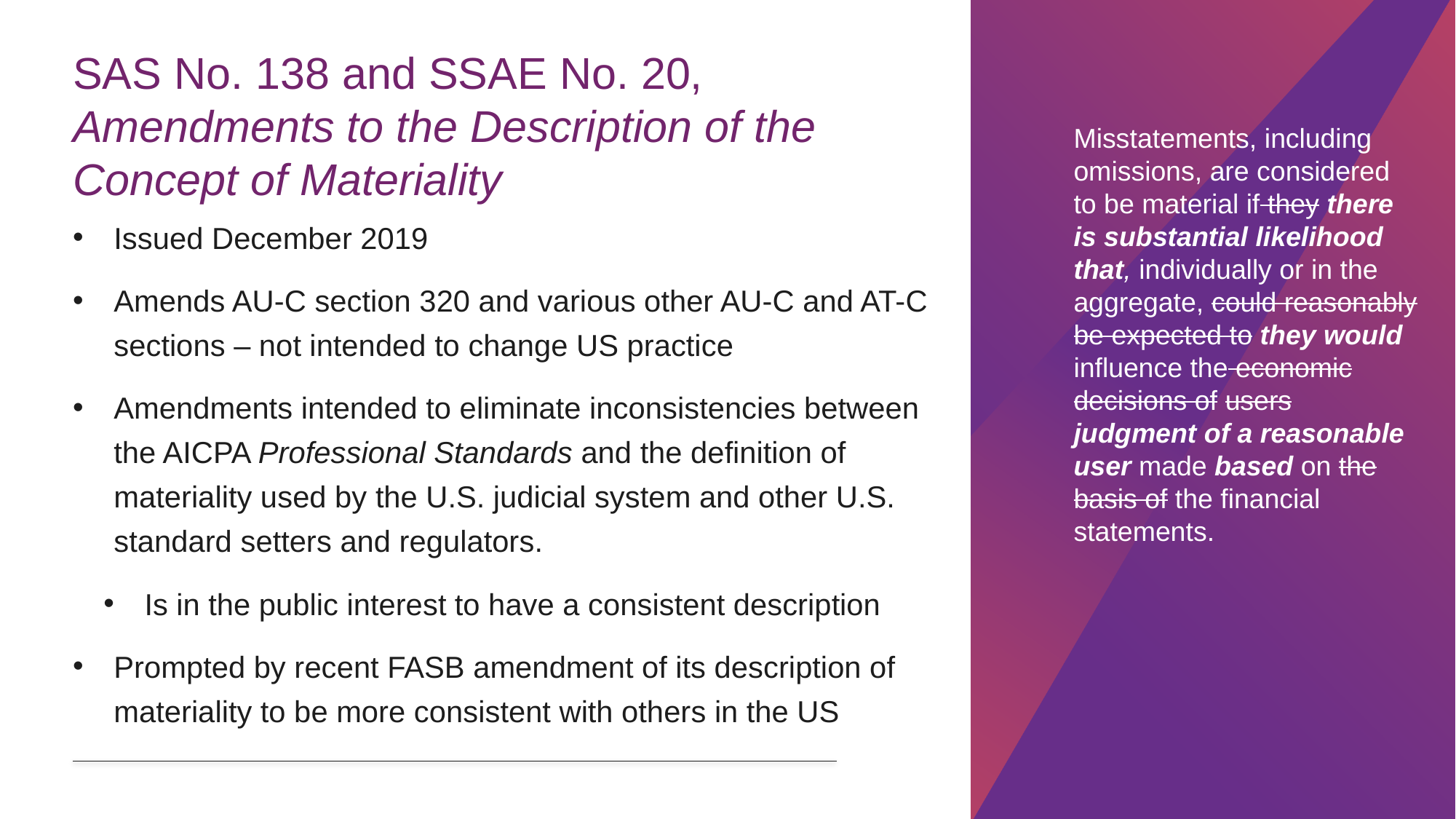

# SAS No. 138 and SSAE No. 20, Amendments to the Description of the Concept of Materiality
Misstatements, including omissions, are considered to be material if they there is substantial likelihood that, individually or in the aggregate, could reasonably be expected to they would influence the economic decisions of users judgment of a reasonable user made based on the basis of the financial statements.

Issued December 2019
Amends AU-C section 320 and various other AU-C and AT-C sections – not intended to change US practice
Amendments intended to eliminate inconsistencies between the AICPA Professional Standards and the definition of materiality used by the U.S. judicial system and other U.S. standard setters and regulators.
Is in the public interest to have a consistent description
Prompted by recent FASB amendment of its description of materiality to be more consistent with others in the US